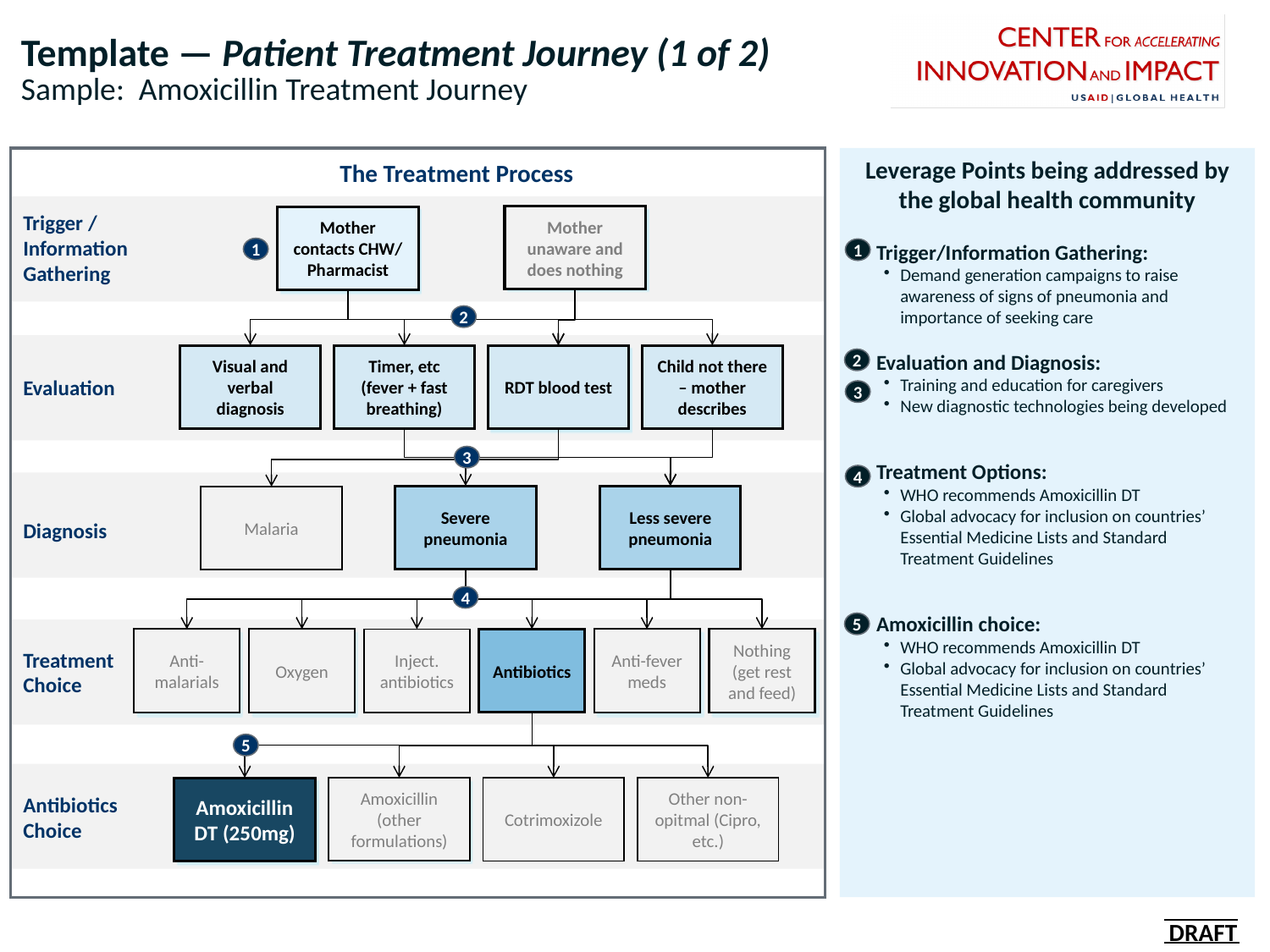

# Template — Patient Treatment Journey (1 of 2) Sample:  Amoxicillin Treatment Journey

The Treatment Process

Trigger / Information Gathering
Mother unaware and does nothing
Mother contacts CHW/ Pharmacist
1
2

Visual and verbal diagnosis
Timer, etc
(fever + fast breathing)
RDT blood test
Child not there – mother describes
Evaluation
3

Severe pneumonia
Less severe pneumonia
Malaria
Diagnosis
4

Anti-malarials
Oxygen
Inject. antibiotics
Antibiotics
Anti-fever meds
Nothing (get rest and feed)
Treatment Choice
5

Amoxicillin DT (250mg)
Amoxicillin
(other formulations)
Cotrimoxizole
Other non-opitmal (Cipro, etc.)
Antibiotics Choice
Leverage Points being addressed by the global health community

Trigger/Information Gathering:
Demand generation campaigns to raise awareness of signs of pneumonia and importance of seeking care

Evaluation and Diagnosis:
Training and education for caregivers
New diagnostic technologies being developed

Treatment Options:
WHO recommends Amoxicillin DT
Global advocacy for inclusion on countries’ Essential Medicine Lists and Standard Treatment Guidelines

Amoxicillin choice:
WHO recommends Amoxicillin DT
Global advocacy for inclusion on countries’ Essential Medicine Lists and Standard Treatment Guidelines
1
2
3
4
5